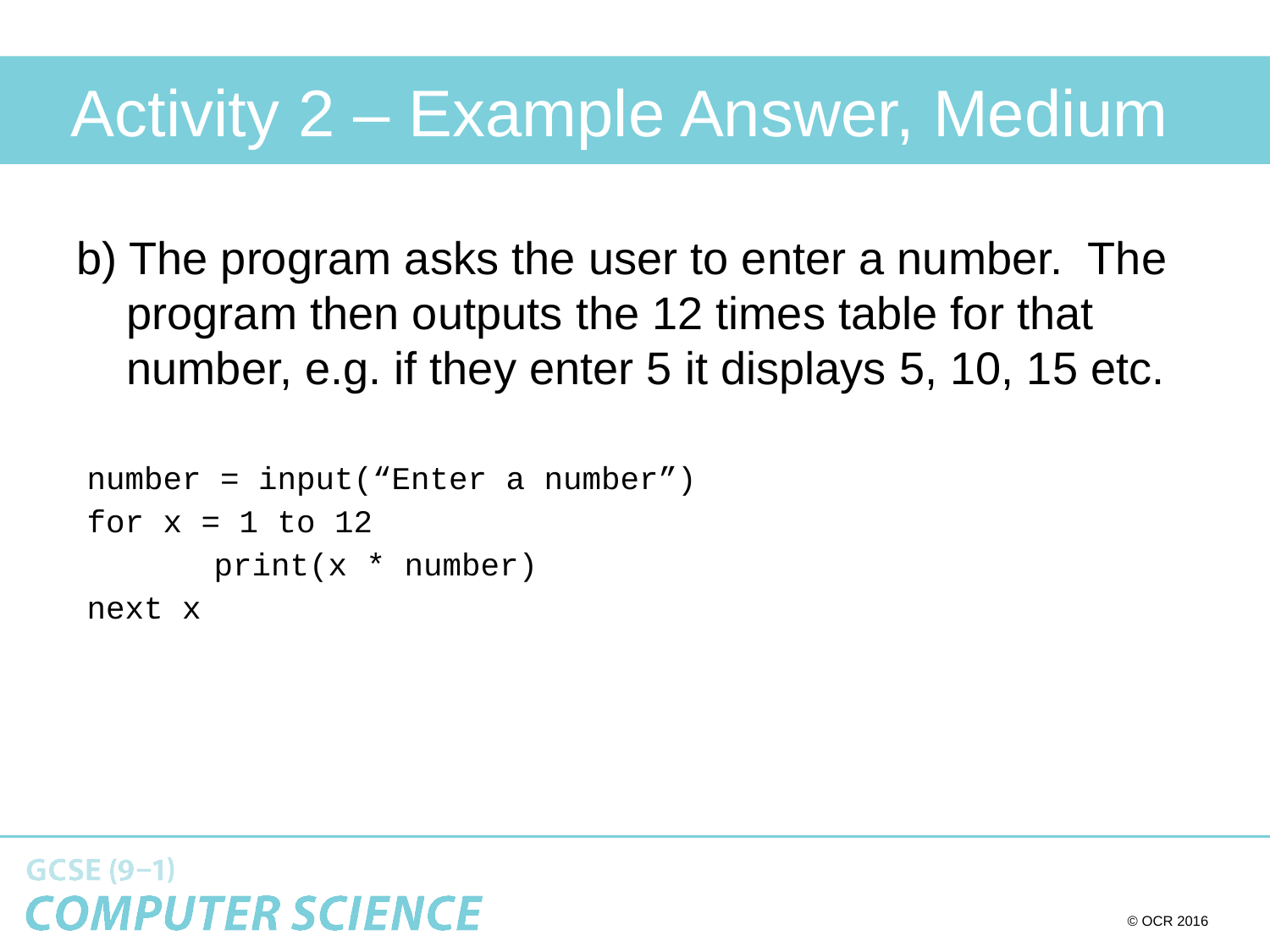

# Activity 2 – Example Answer, Medium

b) The program asks the user to enter a number.  The program then outputs the 12 times table for that number, e.g. if they enter 5 it displays 5, 10, 15 etc.
number = input(“Enter a number”)
for x = 1 to 12
	print(x * number)
next x